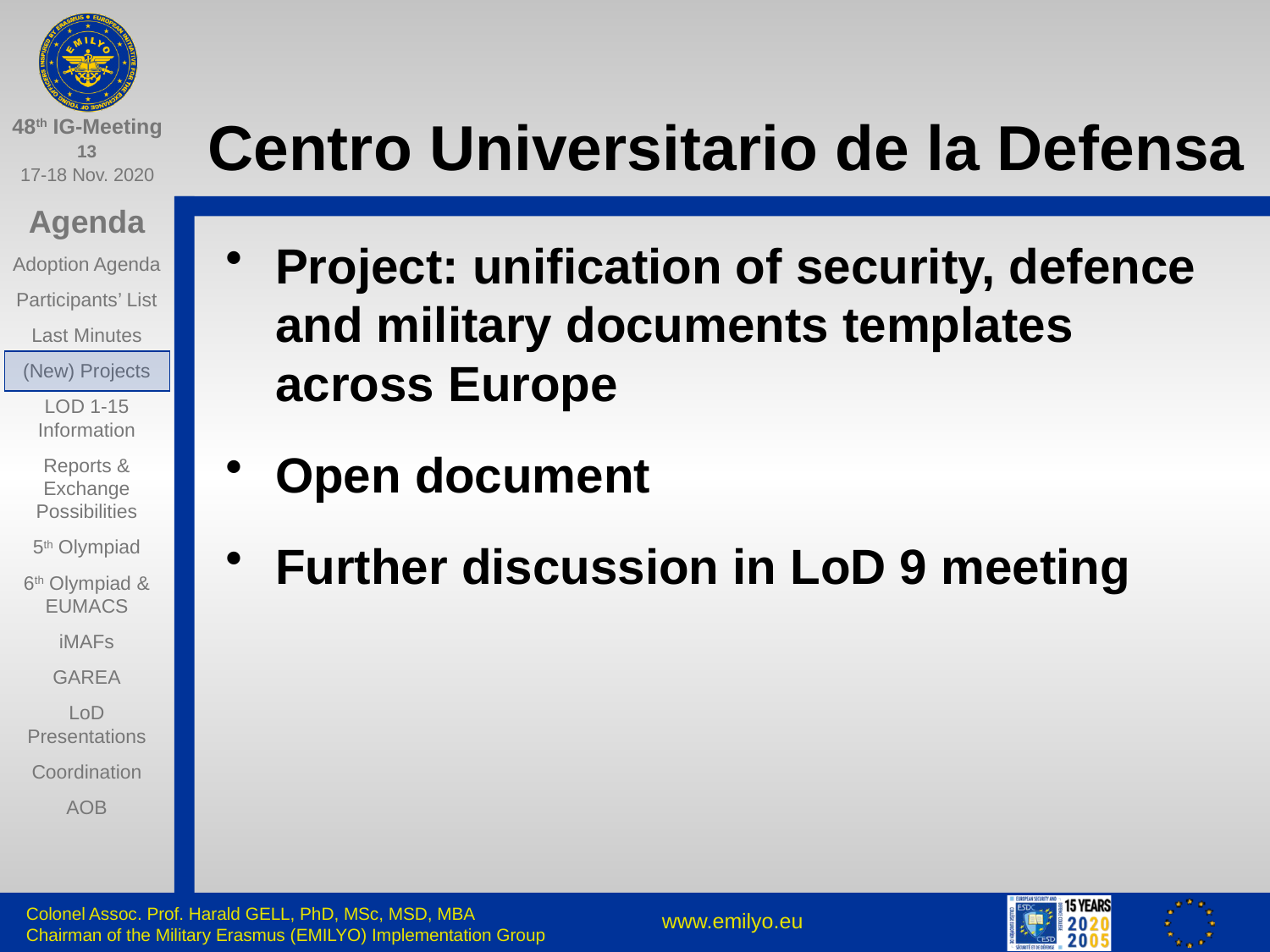

# Centro Universitario de la Defensa
Project: unification of security, defence and military documents templates across Europe
Open document
Further discussion in LoD 9 meeting